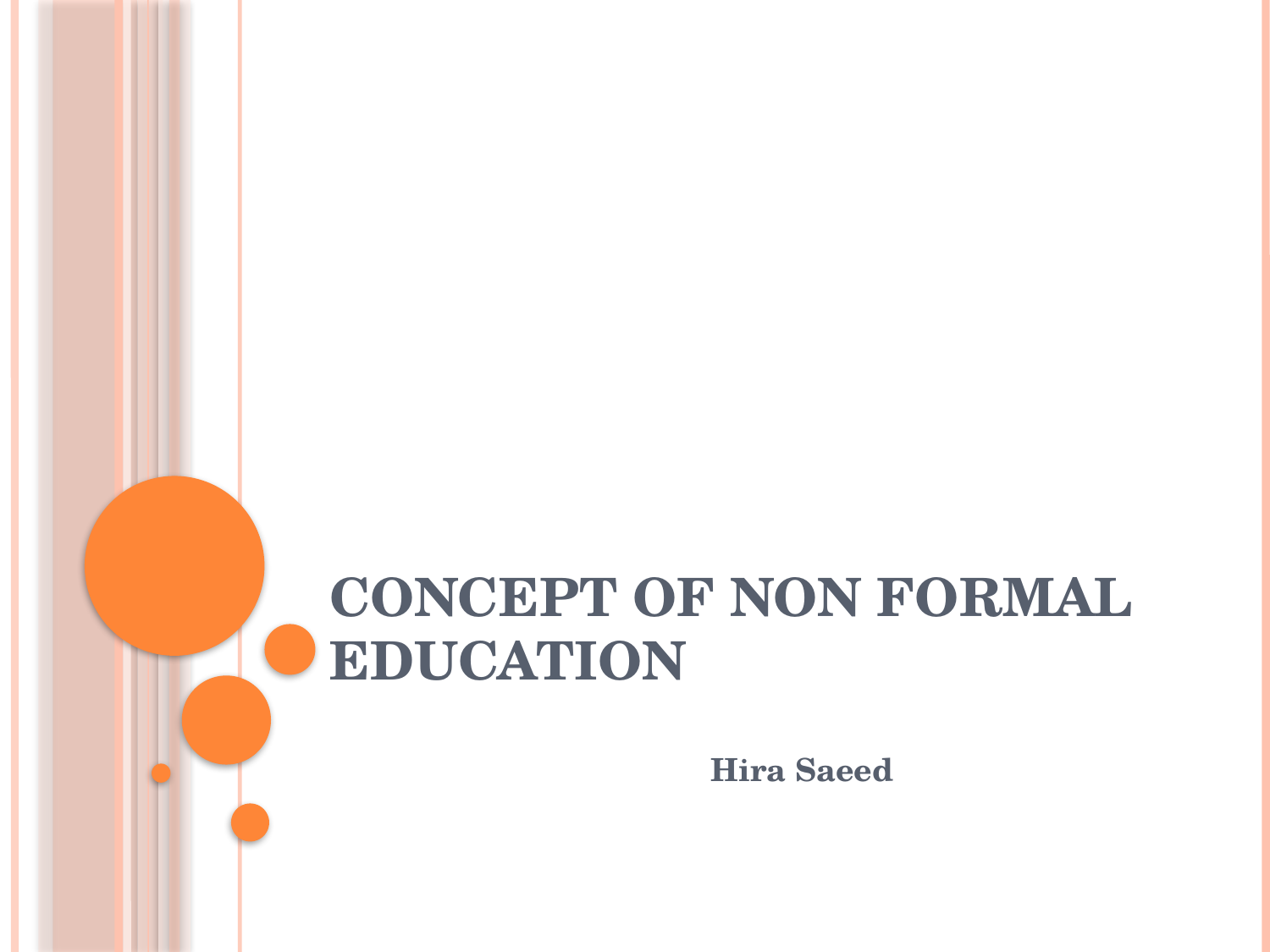

# Concept of Non Formal Education

			Hira Saeed